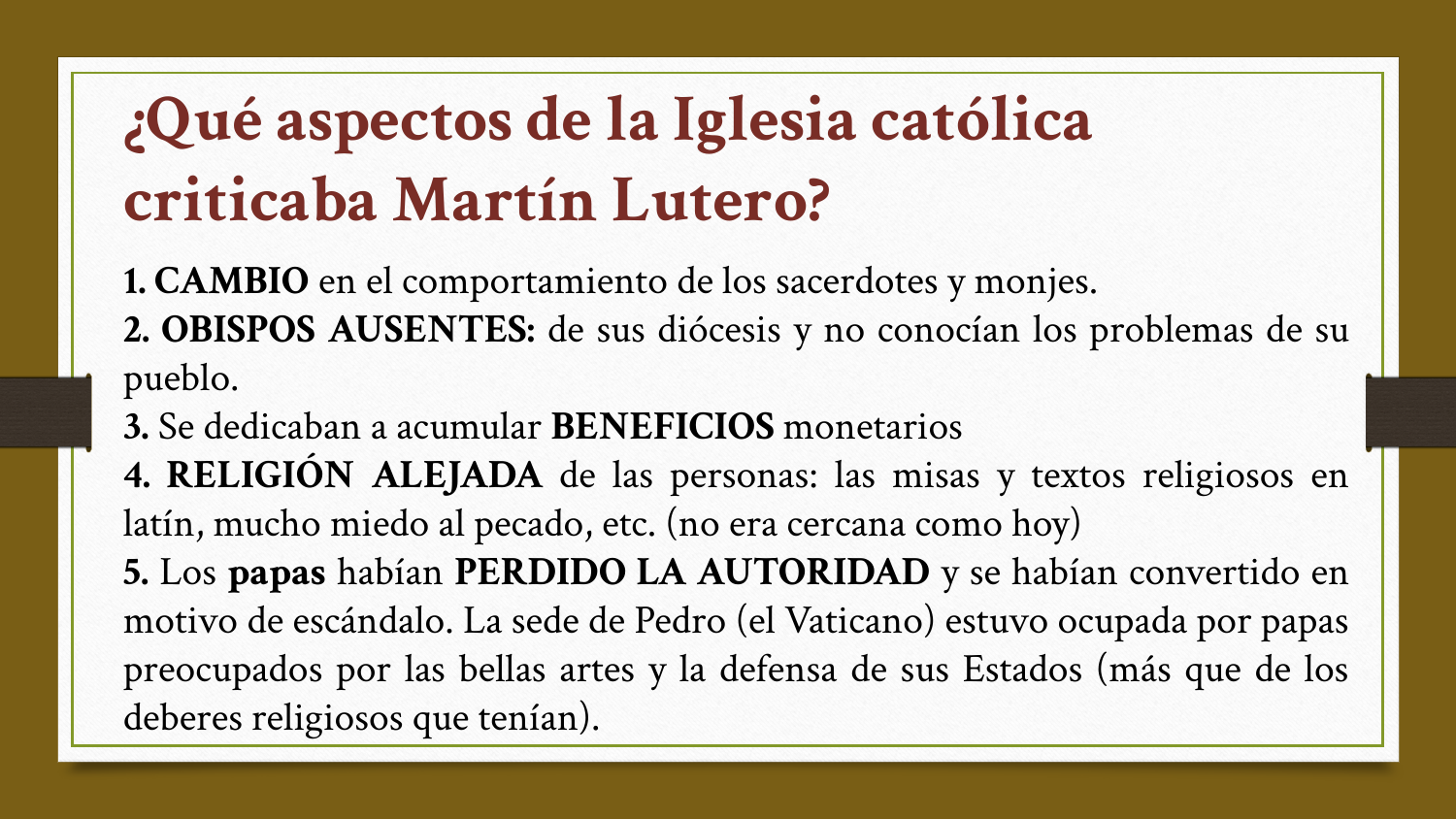

# ¿Qué aspectos de la Iglesia católica criticaba Martín Lutero?
1. CAMBIO en el comportamiento de los sacerdotes y monjes.
2. OBISPOS AUSENTES: de sus diócesis y no conocían los problemas de su pueblo.
3. Se dedicaban a acumular BENEFICIOS monetarios
4. RELIGIÓN ALEJADA de las personas: las misas y textos religiosos en latín, mucho miedo al pecado, etc. (no era cercana como hoy)
5. Los papas habían PERDIDO LA AUTORIDAD y se habían convertido en motivo de escándalo. La sede de Pedro (el Vaticano) estuvo ocupada por papas preocupados por las bellas artes y la defensa de sus Estados (más que de los deberes religiosos que tenían).